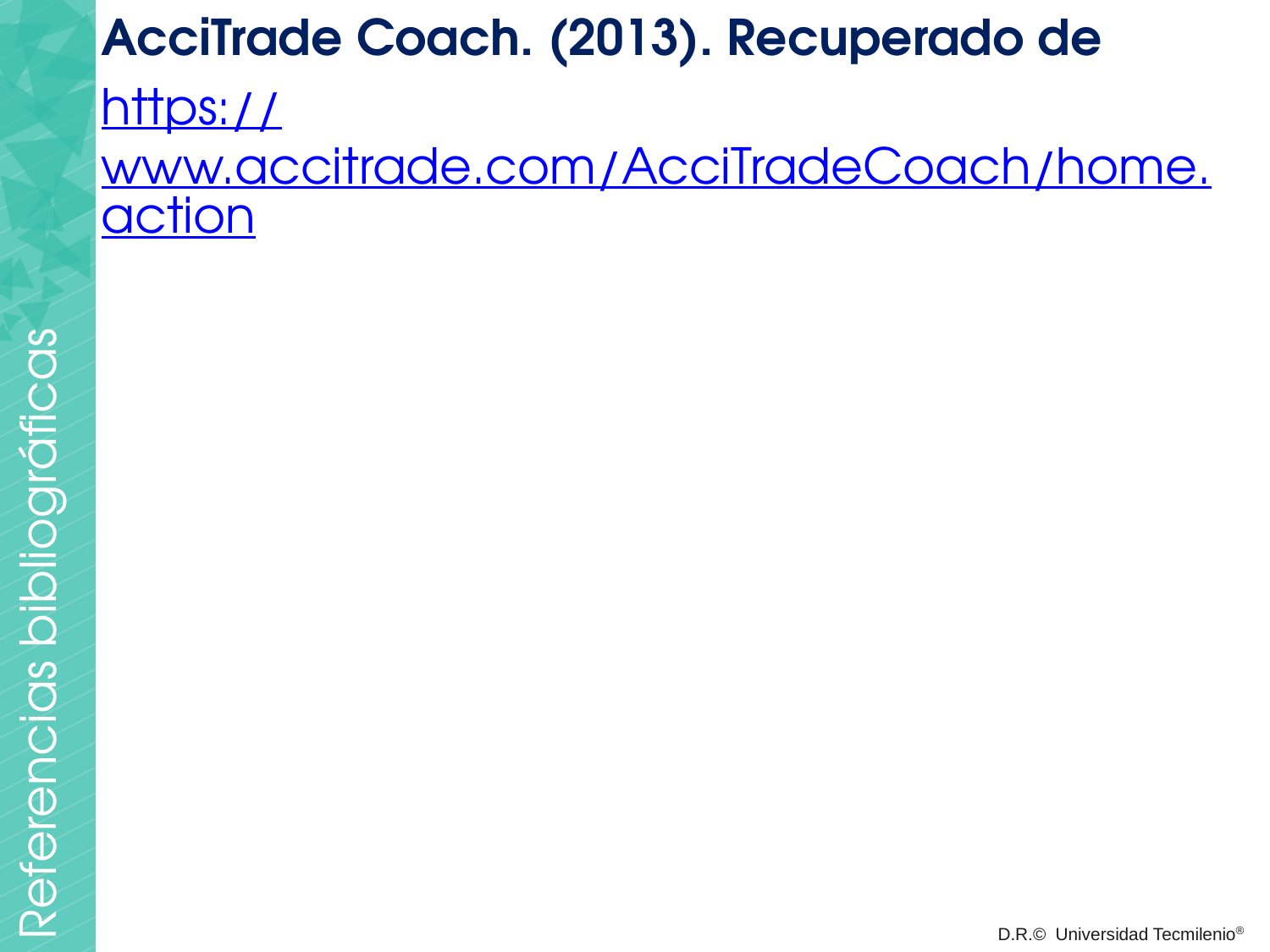

AcciTrade Coach. (2013). Recuperado de
https://www.accitrade.com/AcciTradeCoach/home.action

Referencias bibliográficas